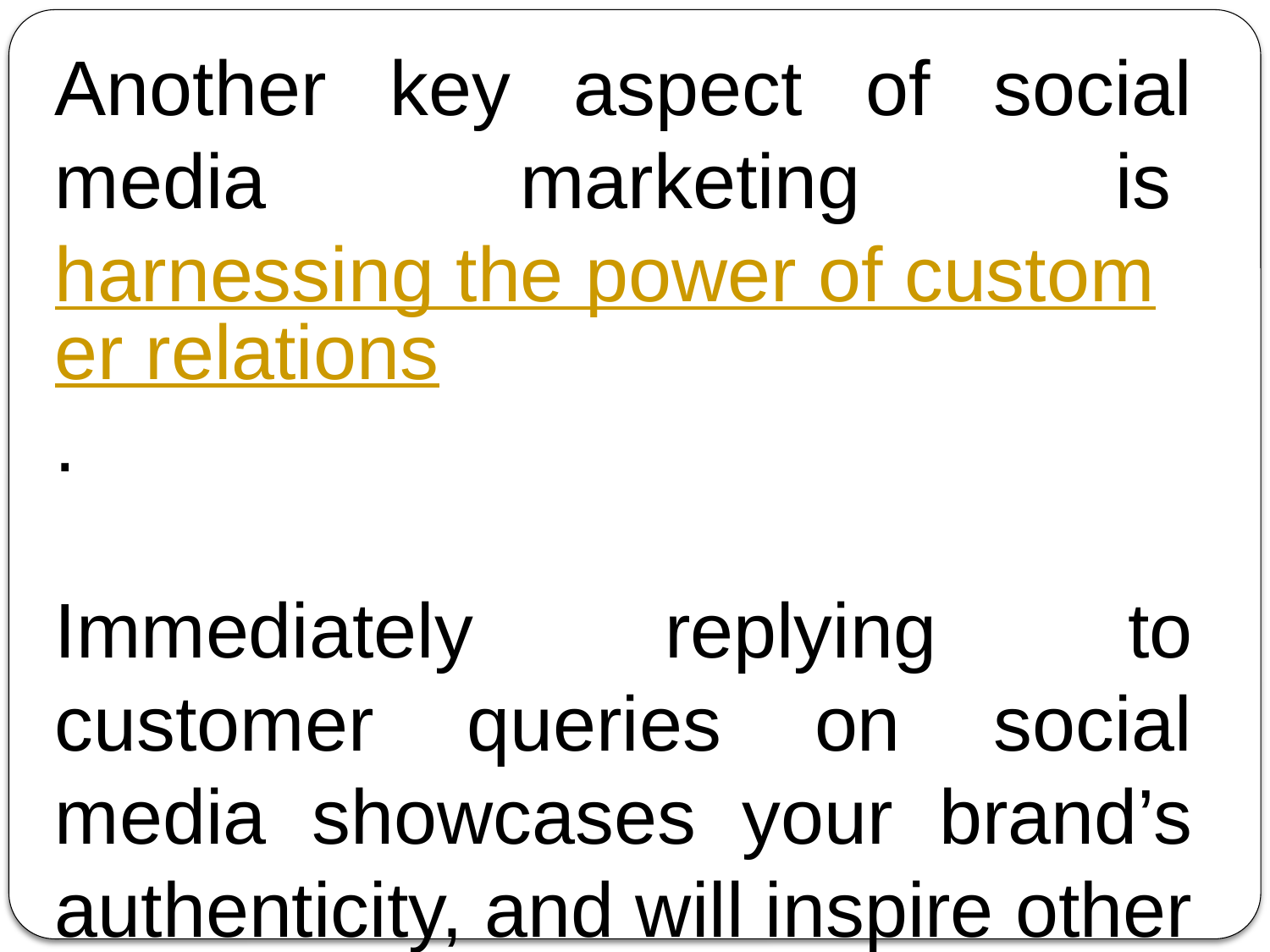

Another key aspect of social media marketing is harnessing the power of customer relations.

Immediately replying to customer queries on social media showcases your brand’s authenticity, and will inspire other people to trust your products or services